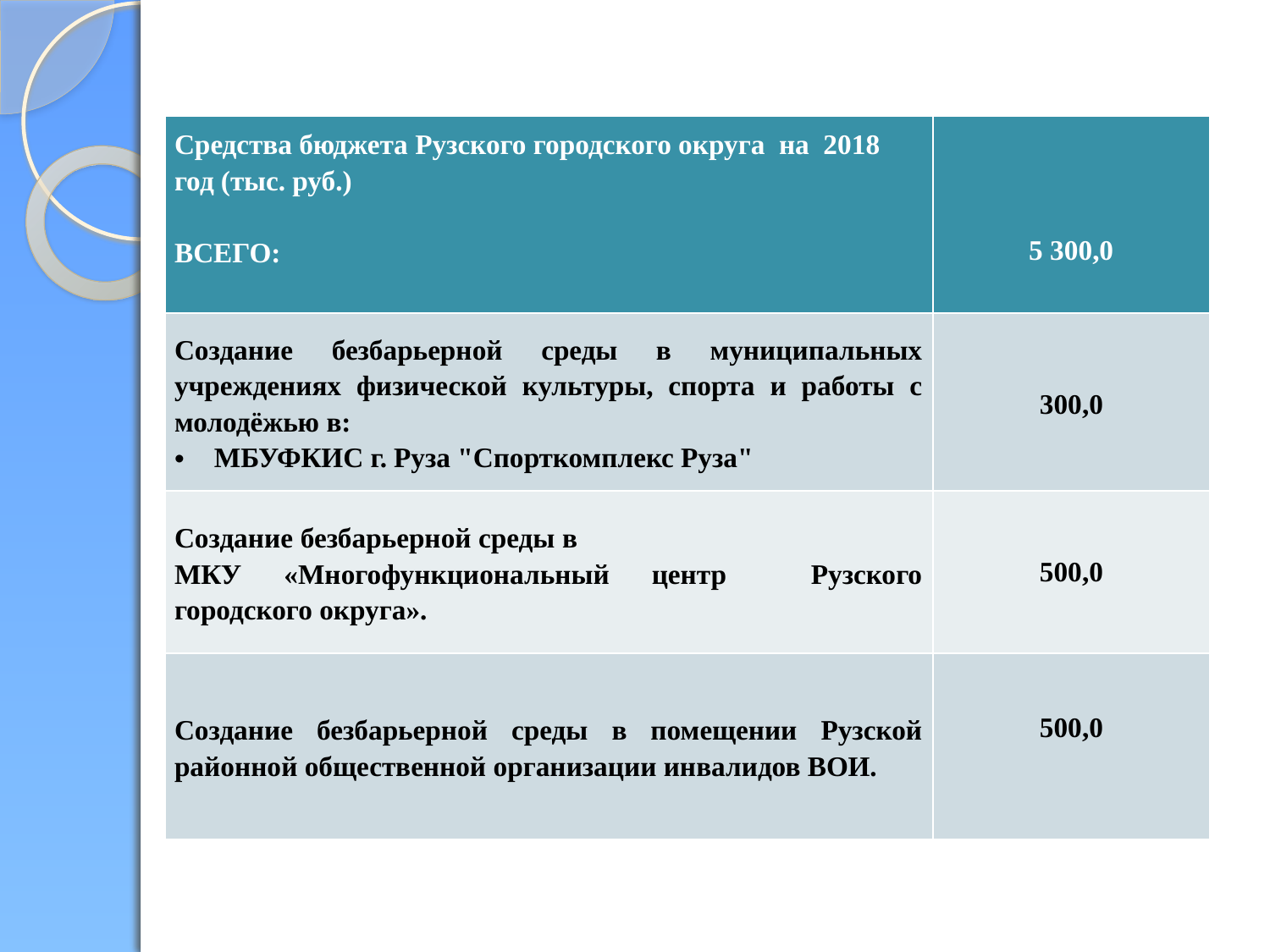

| Средства бюджета Рузского городского округа на 2018 год (тыс. руб.) ВСЕГО: | 5 300,0 |
| --- | --- |
| Создание безбарьерной среды в муниципальных учреждениях физической культуры, спорта и работы с молодёжью в: МБУФКИС г. Руза "Спорткомплекс Руза" | 300,0 |
| Создание безбарьерной среды в МКУ «Многофункциональный центр Рузского городского округа». | 500,0 |
| Создание безбарьерной среды в помещении Рузской районной общественной организации инвалидов ВОИ. | 500,0 |